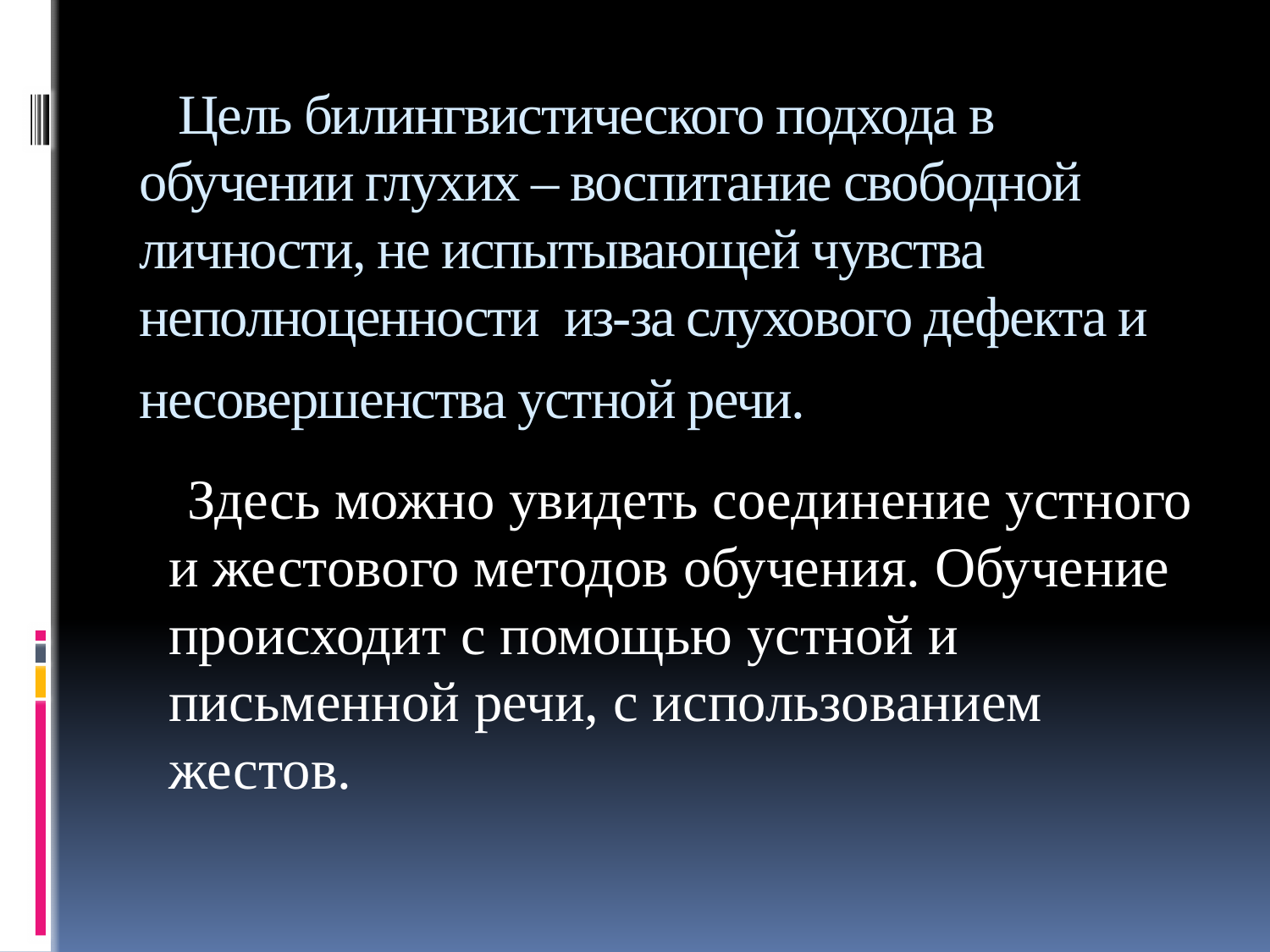

# Цель билингвистического подхода в обучении глухих – воспитание свободной личности, не испытывающей чувства неполноценности  из-за слухового дефекта и несовершенства устной речи.
     Здесь можно увидеть соединение устного и жестового методов обучения. Обучение происходит с помощью устной и письменной речи, с использованием жестов.